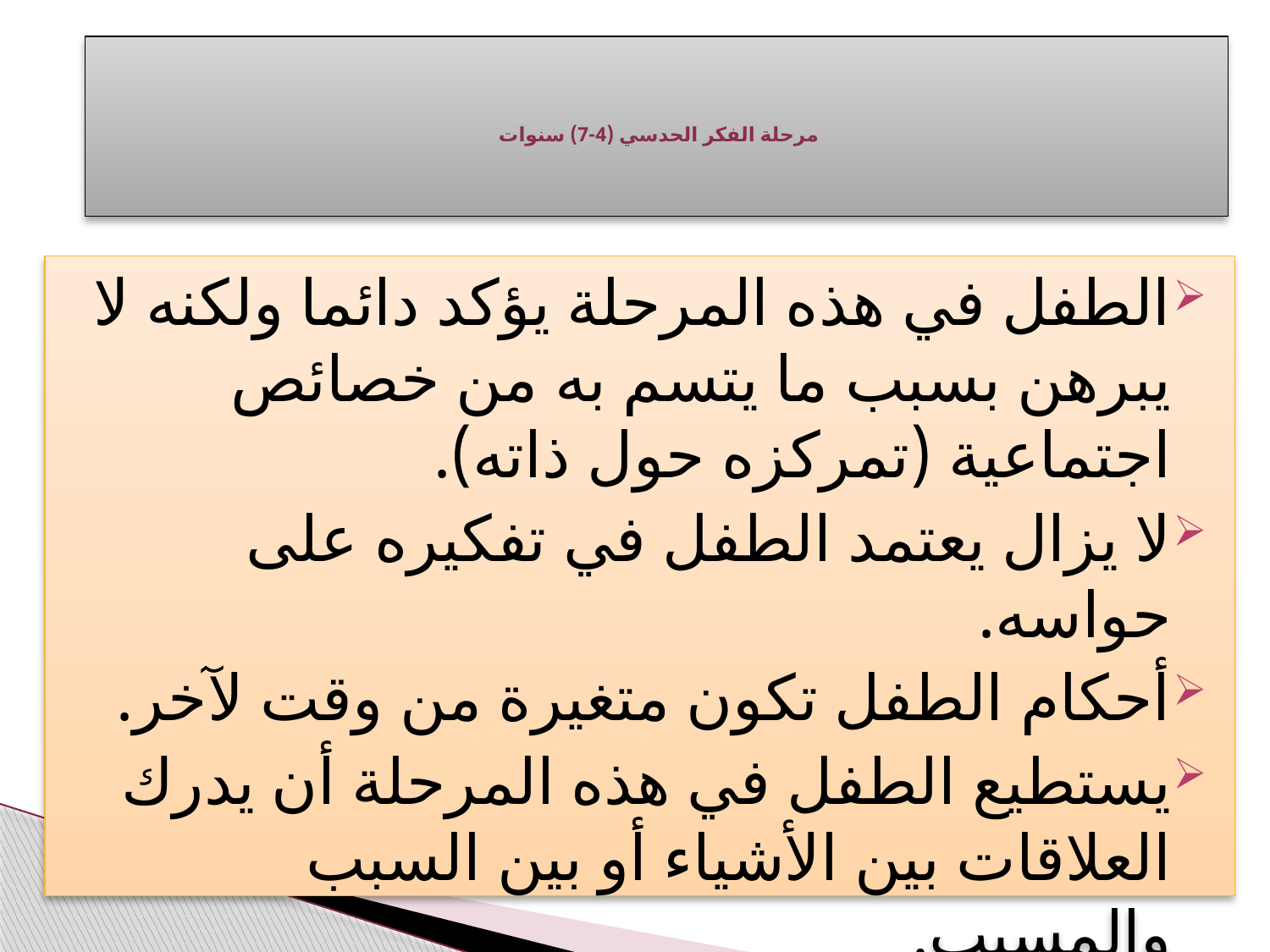

# مرحلة الفكر الحدسي (4-7) سنوات
الطفل في هذه المرحلة يؤكد دائما ولكنه لا يبرهن بسبب ما يتسم به من خصائص اجتماعية (تمركزه حول ذاته).
لا يزال يعتمد الطفل في تفكيره على حواسه.
أحكام الطفل تكون متغيرة من وقت لآخر.
يستطيع الطفل في هذه المرحلة أن يدرك العلاقات بين الأشياء أو بين السبب والمسبب.
يلجأ الطفل إلى التخمين فيما يتعلق بالعلاقات العددية أو الهندسية.